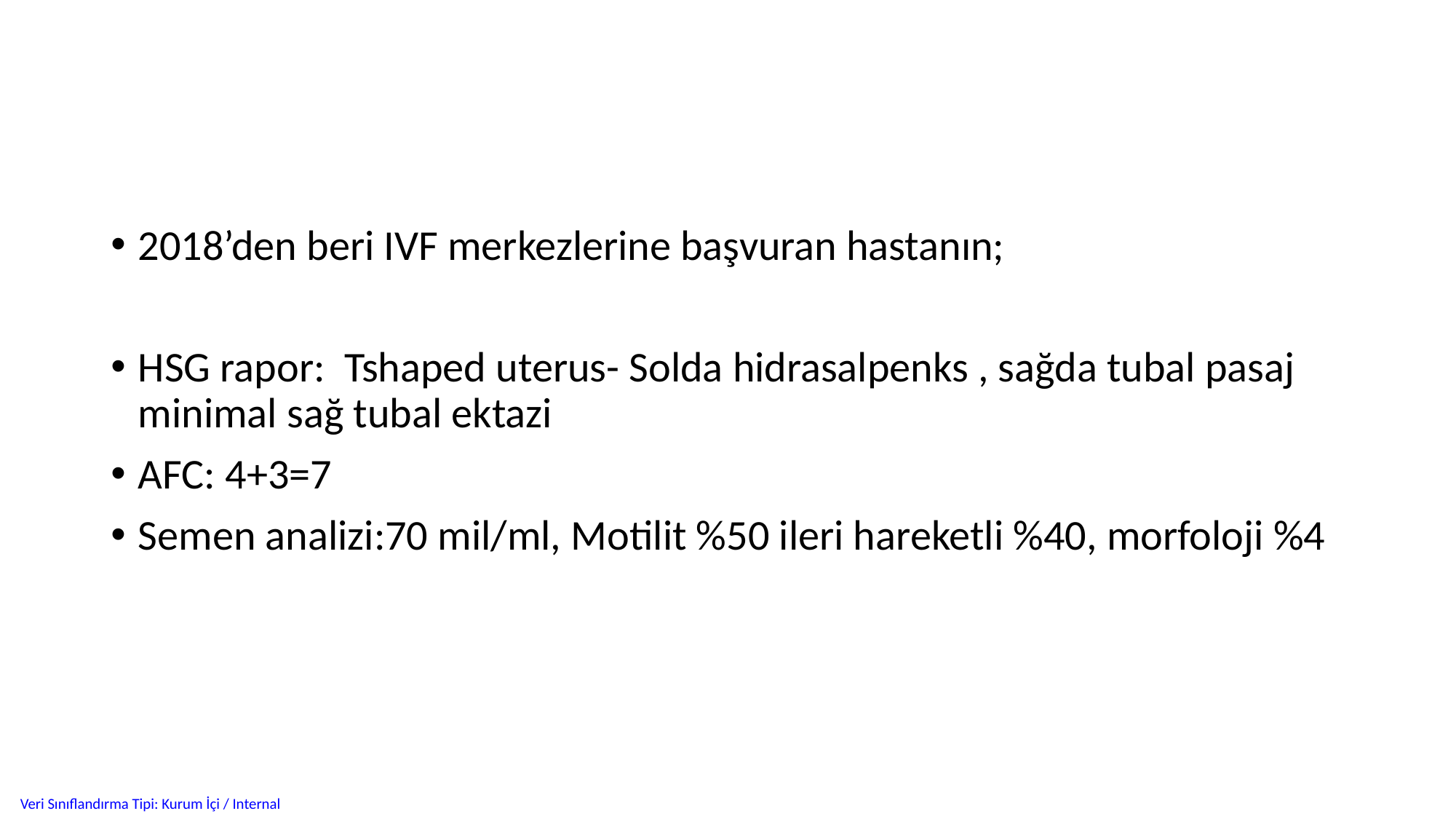

#
2018’den beri IVF merkezlerine başvuran hastanın;

HSG rapor:  Tshaped uterus- Solda hidrasalpenks , sağda tubal pasaj minimal sağ tubal ektazi
AFC: 4+3=7
Semen analizi:70 mil/ml, Motilit %50 ileri hareketli %40, morfoloji %4